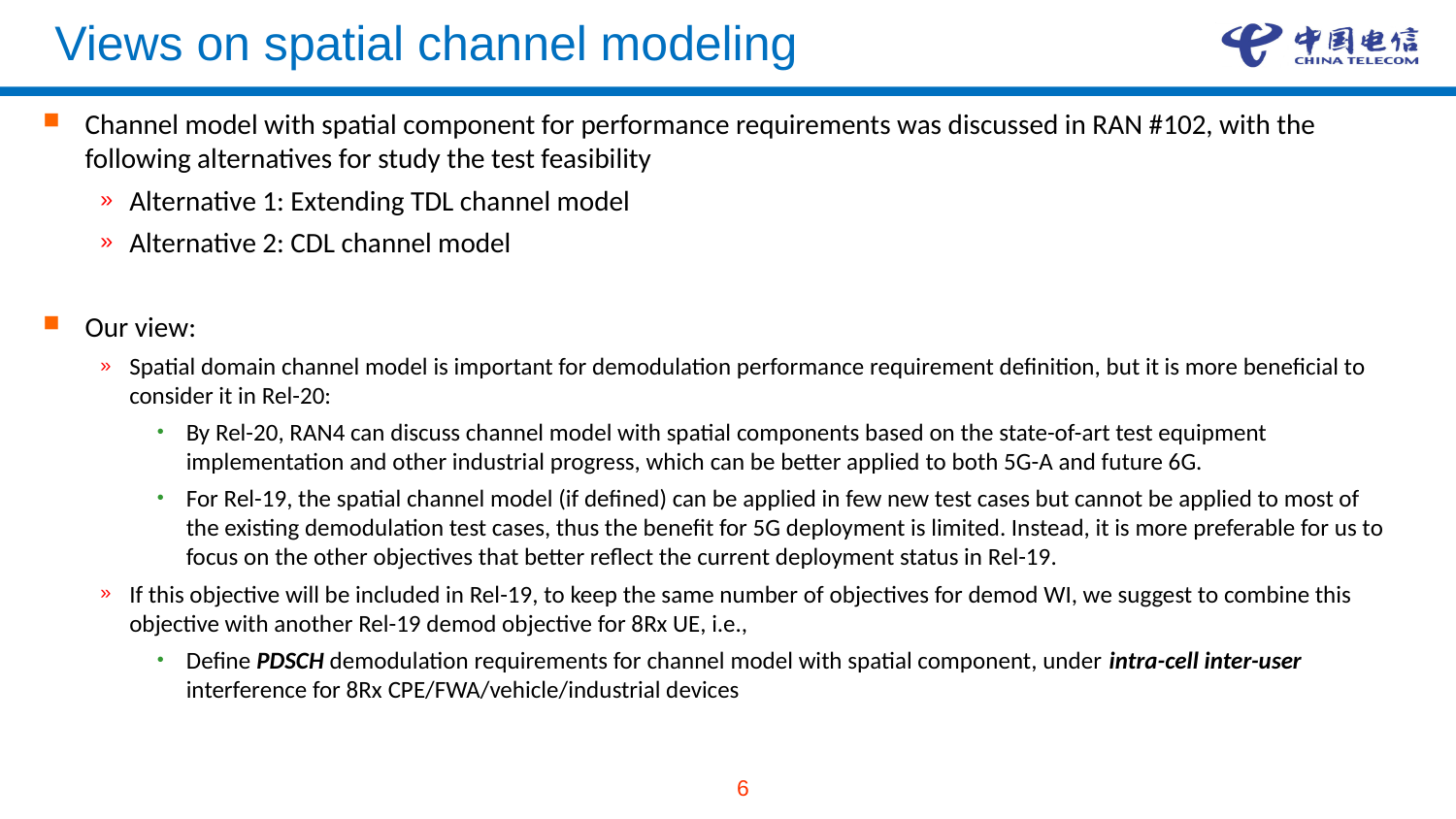

# Views on spatial channel modeling
Channel model with spatial component for performance requirements was discussed in RAN #102, with the following alternatives for study the test feasibility
Alternative 1: Extending TDL channel model
Alternative 2: CDL channel model

Our view:
Spatial domain channel model is important for demodulation performance requirement definition, but it is more beneficial to consider it in Rel-20:
By Rel-20, RAN4 can discuss channel model with spatial components based on the state-of-art test equipment implementation and other industrial progress, which can be better applied to both 5G-A and future 6G.
For Rel-19, the spatial channel model (if defined) can be applied in few new test cases but cannot be applied to most of the existing demodulation test cases, thus the benefit for 5G deployment is limited. Instead, it is more preferable for us to focus on the other objectives that better reflect the current deployment status in Rel-19.
If this objective will be included in Rel-19, to keep the same number of objectives for demod WI, we suggest to combine this objective with another Rel-19 demod objective for 8Rx UE, i.e.,
Define PDSCH demodulation requirements for channel model with spatial component, under intra-cell inter-user interference for 8Rx CPE/FWA/vehicle/industrial devices

6